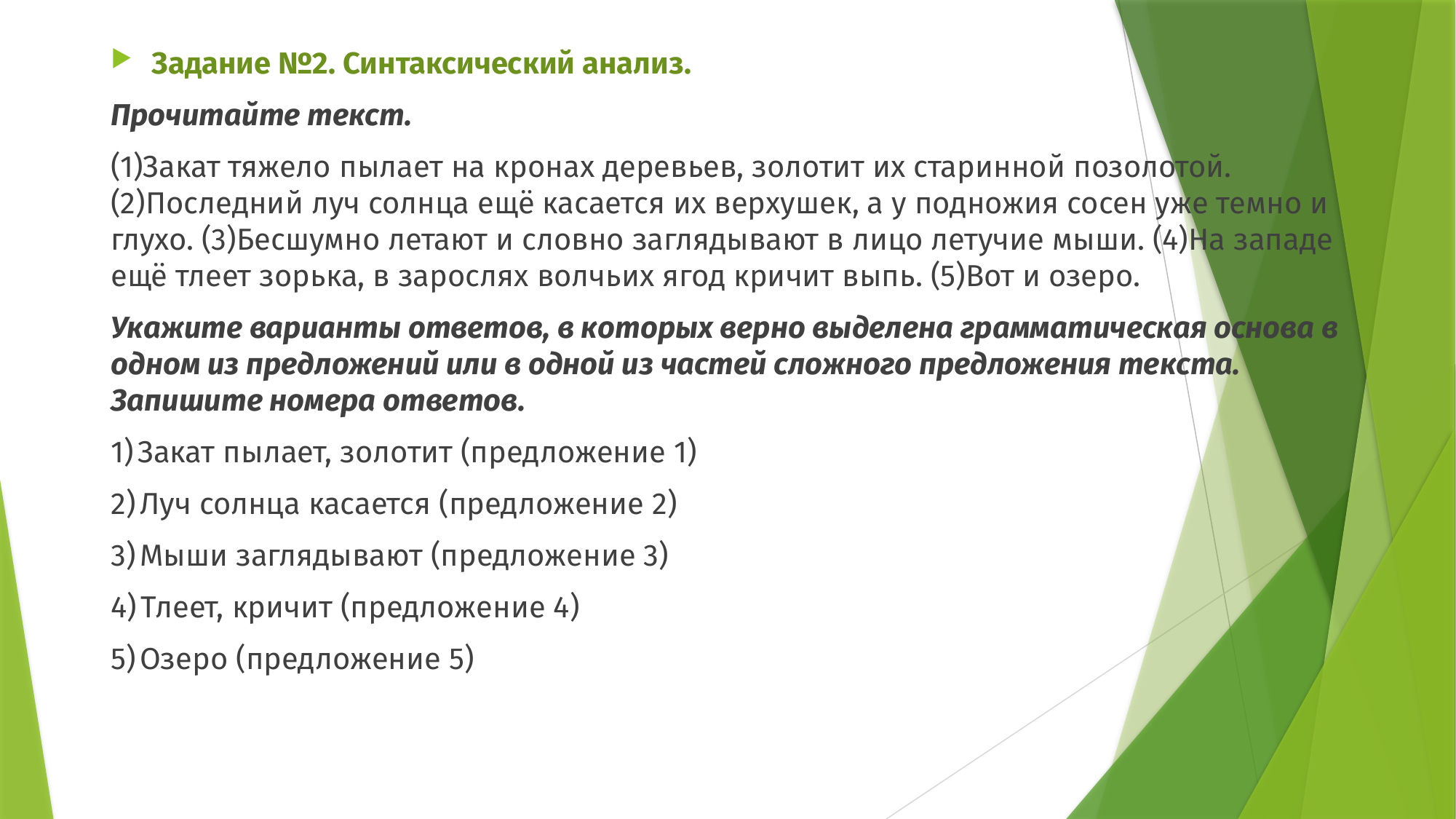

Задание №2. Синтаксический анализ.
Прочитайте текст.
(1)Закат тяжело пылает на кронах деревьев, золотит их старинной позолотой. (2)Последний луч солнца ещё касается их верхушек, а у подножия сосен уже темно и глухо. (3)Бесшумно летают и словно заглядывают в лицо летучие мыши. (4)На западе ещё тлеет зорька, в зарослях волчьих ягод кричит выпь. (5)Вот и озеро.
Укажите варианты ответов, в которых верно выделена грамматическая основа в одном из предложений или в одной из частей сложного предложения текста. Запишите номера ответов.
1) Закат пылает, золотит (предложение 1)
2) Луч солнца касается (предложение 2)
3) Мыши заглядывают (предложение 3)
4) Тлеет, кричит (предложение 4)
5) Озеро (предложение 5)